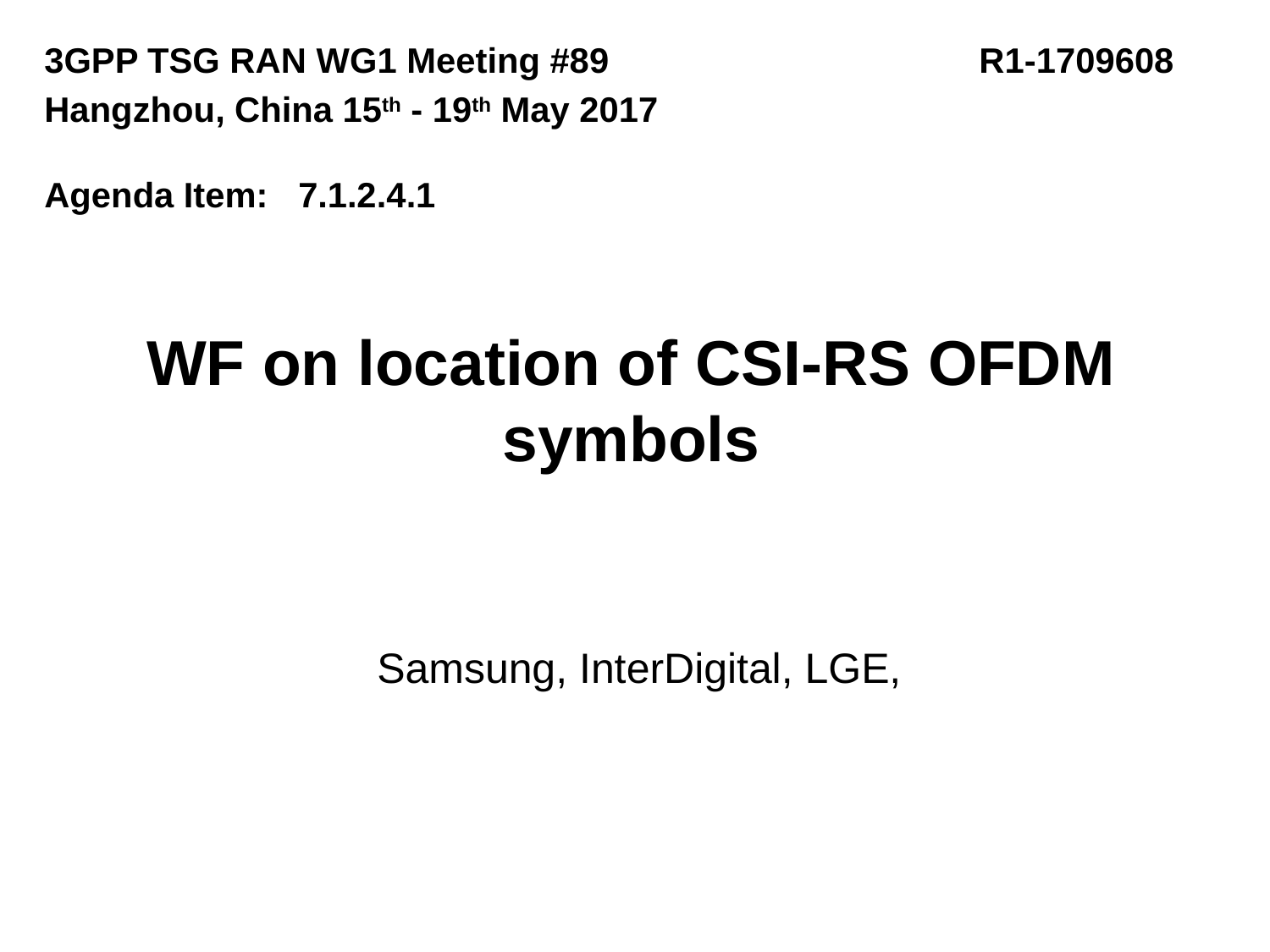

3GPP TSG RAN WG1 Meeting #89                                      R1-1709608
Hangzhou, China 15th - 19th May 2017

Agenda Item:	7.1.2.4.1

# WF on location of CSI-RS OFDM symbols
Samsung, InterDigital, LGE,